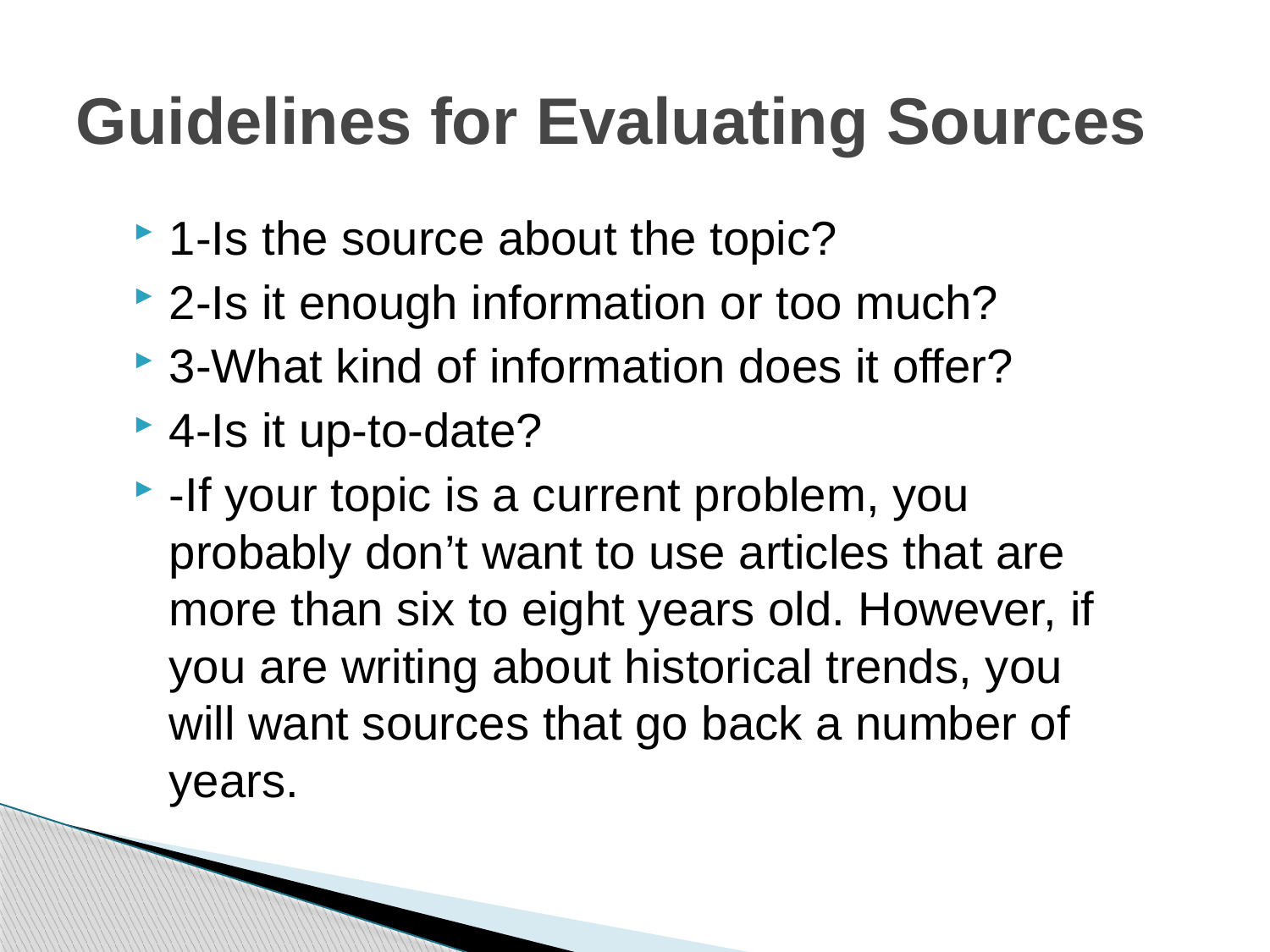

# Guidelines for Evaluating Sources
1-Is the source about the topic?
2-Is it enough information or too much?
3-What kind of information does it offer?
4-Is it up-to-date?
-If your topic is a current problem, you probably don’t want to use articles that are more than six to eight years old. However, if you are writing about historical trends, you will want sources that go back a number of years.